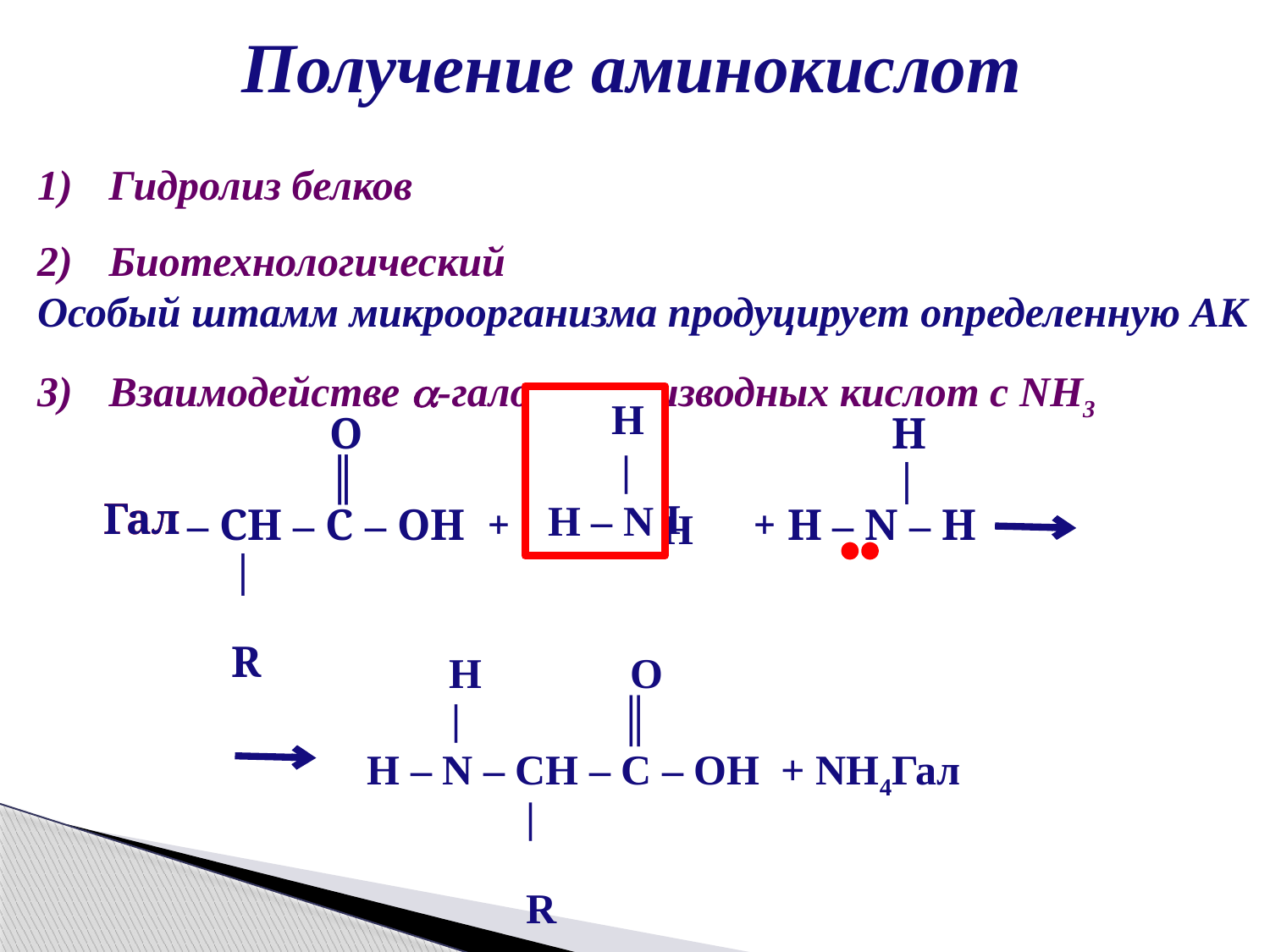

Получение аминокислот
Гидролиз белков
Биотехнологический
Особый штамм микроорганизма продуцирует определенную АК
Взаимодействе α-галогенпроизводных кислот с NH3

       H
        |
 Н – N
      H
       |
H –N
              O                                                Н
             ║                                                 |
– CH – C – OH  +                      + Н – N – Н
    |
    R

Гал
Гал
Н
– Н

           H              O
        |               ║
H – N – CH – C – OH  + NH4Гал
               |
               R